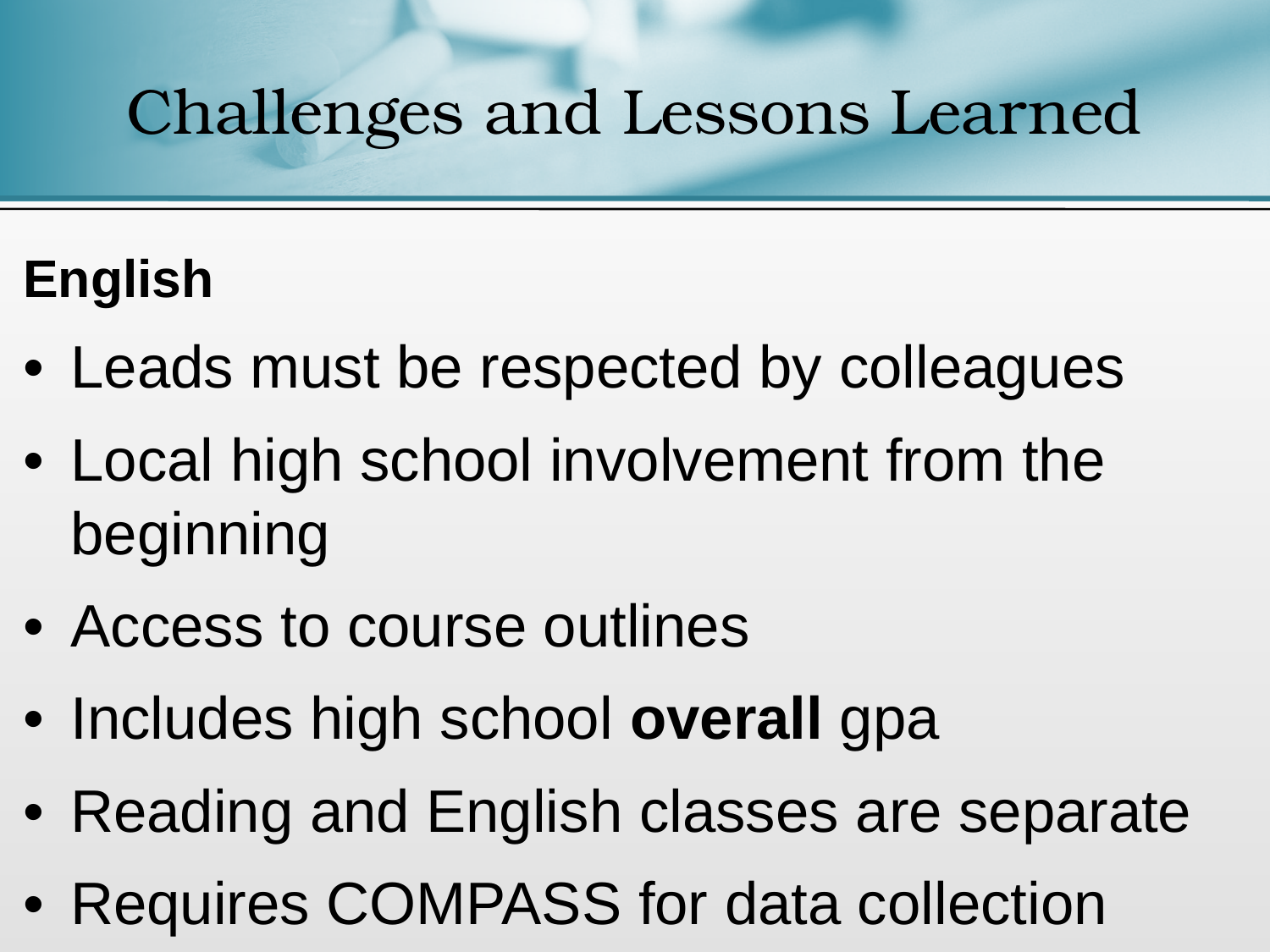

# Challenges and Lessons Learned
English
Leads must be respected by colleagues
Local high school involvement from the beginning
Access to course outlines
Includes high school overall gpa
Reading and English classes are separate
Requires COMPASS for data collection